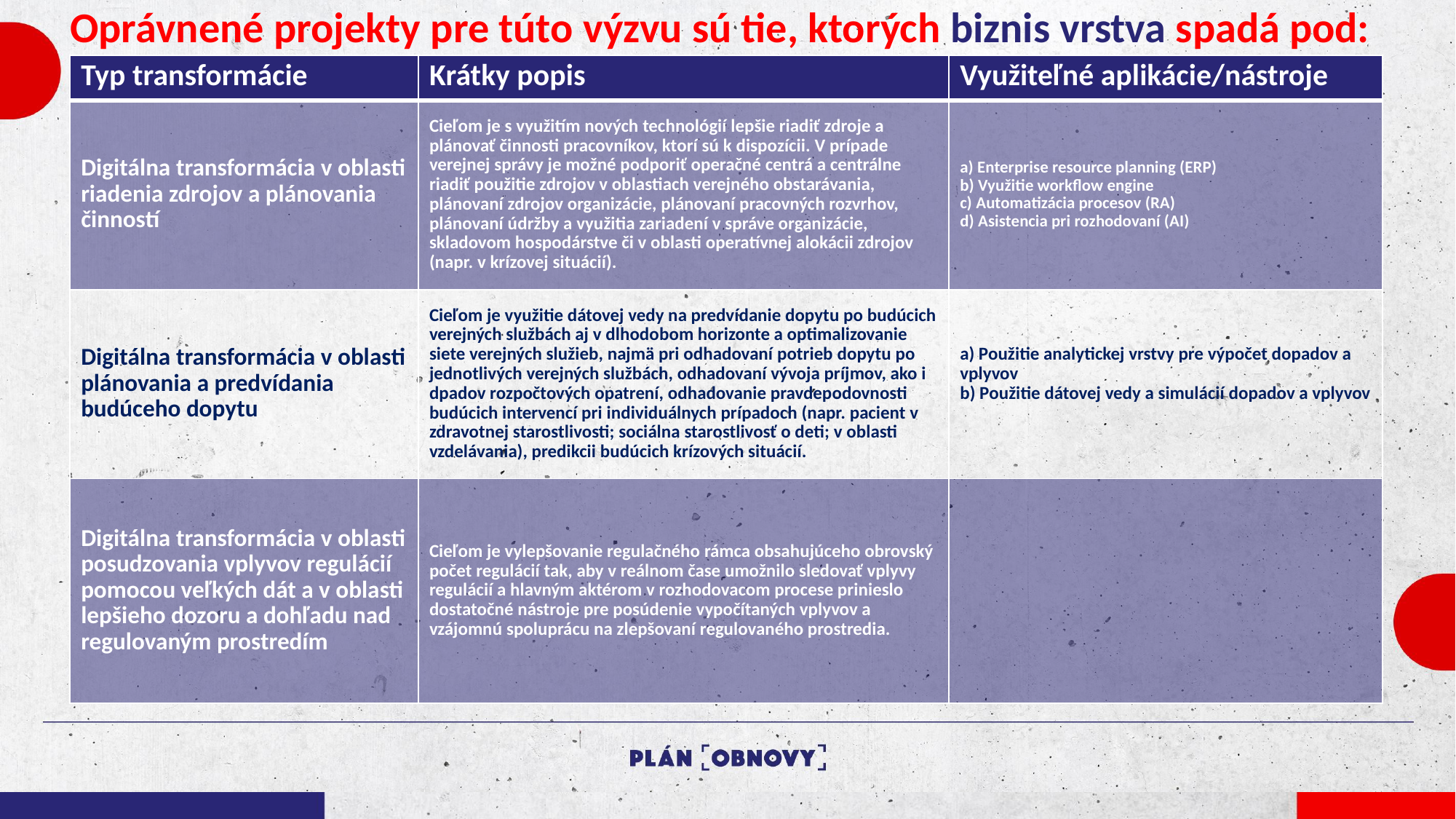

# Oprávnené projekty pre túto výzvu sú tie, ktorých biznis vrstva spadá pod:

| Typ transformácie | Krátky popis | Využiteľné aplikácie/nástroje |
| --- | --- | --- |
| Digitálna transformácia v oblasti riadenia zdrojov a plánovania činností | Cieľom je s využitím nových technológií lepšie riadiť zdroje a plánovať činnosti pracovníkov, ktorí sú k dispozícii. V prípade verejnej správy je možné podporiť operačné centrá a centrálne riadiť použitie zdrojov v oblastiach verejného obstarávania, plánovaní zdrojov organizácie, plánovaní pracovných rozvrhov, plánovaní údržby a využitia zariadení v správe organizácie, skladovom hospodárstve či v oblasti operatívnej alokácii zdrojov (napr. v krízovej situácií). | a) Enterprise resource planning (ERP) b) Využitie workflow engine c) Automatizácia procesov (RA) d) Asistencia pri rozhodovaní (AI) |
| Digitálna transformácia v oblasti plánovania a predvídania budúceho dopytu | Cieľom je využitie dátovej vedy na predvídanie dopytu po budúcich verejných službách aj v dlhodobom horizonte a optimalizovanie siete verejných služieb, najmä pri odhadovaní potrieb dopytu po jednotlivých verejných službách, odhadovaní vývoja príjmov, ako i dpadov rozpočtových opatrení, odhadovanie pravdepodovnosti budúcich intervencí pri individuálnych prípadoch (napr. pacient v zdravotnej starostlivosti; sociálna starostlivosť o deti; v oblasti vzdelávania), predikcii budúcich krízových situácií. | a) Použitie analytickej vrstvy pre výpočet dopadov a vplyvov b) Použitie dátovej vedy a simulácií dopadov a vplyvov |
| Digitálna transformácia v oblasti posudzovania vplyvov regulácií pomocou veľkých dát a v oblasti lepšieho dozoru a dohľadu nad regulovaným prostredím | Cieľom je vylepšovanie regulačného rámca obsahujúceho obrovský počet regulácií tak, aby v reálnom čase umožnilo sledovať vplyvy regulácií a hlavným aktérom v rozhodovacom procese prinieslo dostatočné nástroje pre posúdenie vypočítaných vplyvov a vzájomnú spoluprácu na zlepšovaní regulovaného prostredia. |  |

Kliknutím upravte štýl predlohy nadpisu
Kliknutím upravte štýl predlohy podnadpisu